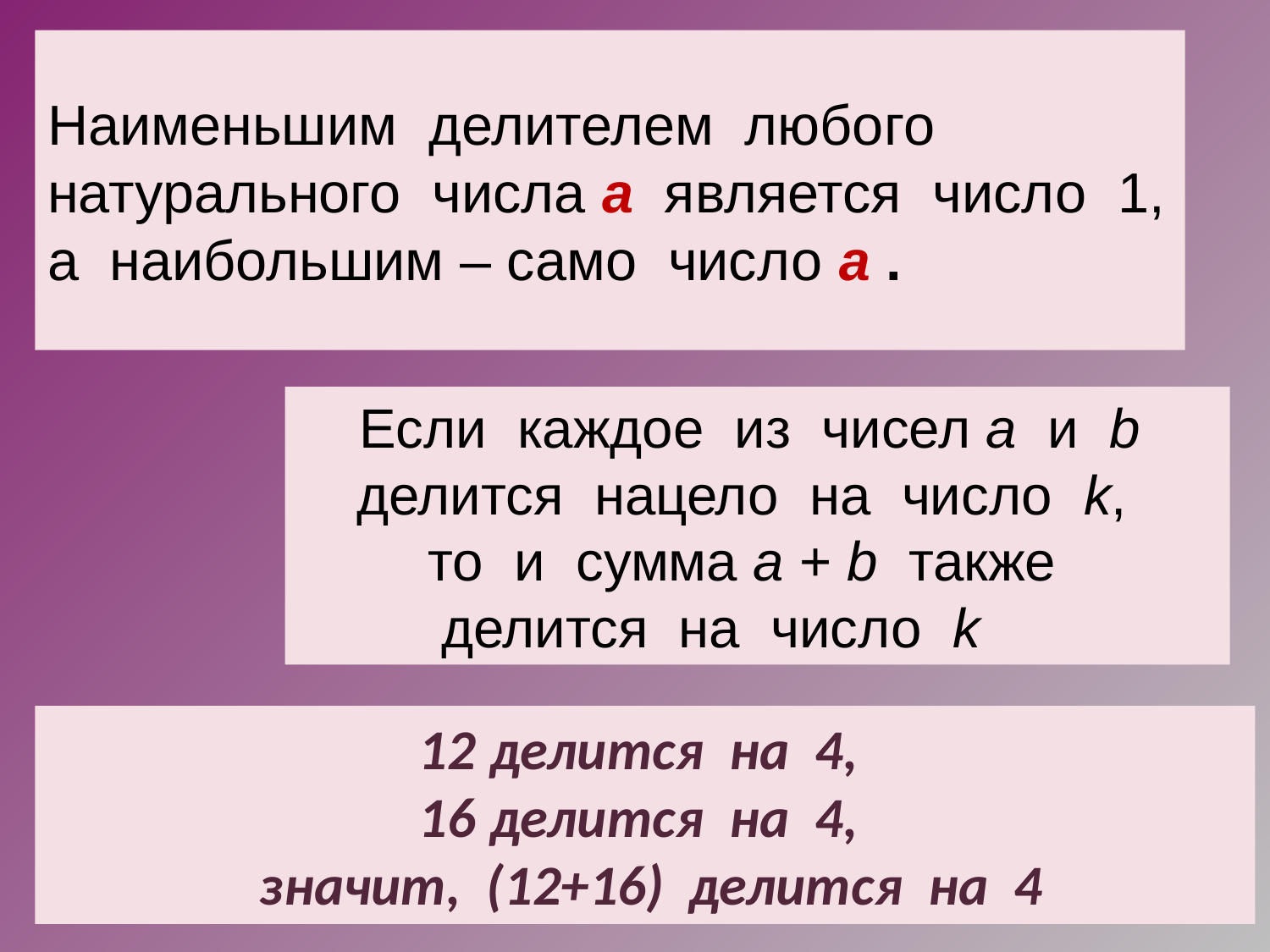

# Наименьшим  делителем  любого  натурального  числа a  является  число  1, а  наибольшим – само  число a .
Если  каждое  из  чисел a  и  b  делится  нацело  на  число  k,
то  и  сумма a + b  также
делится  на  число  k
делится  на  4,
делится  на  4,
 значит,  (12+16)  делится  на  4